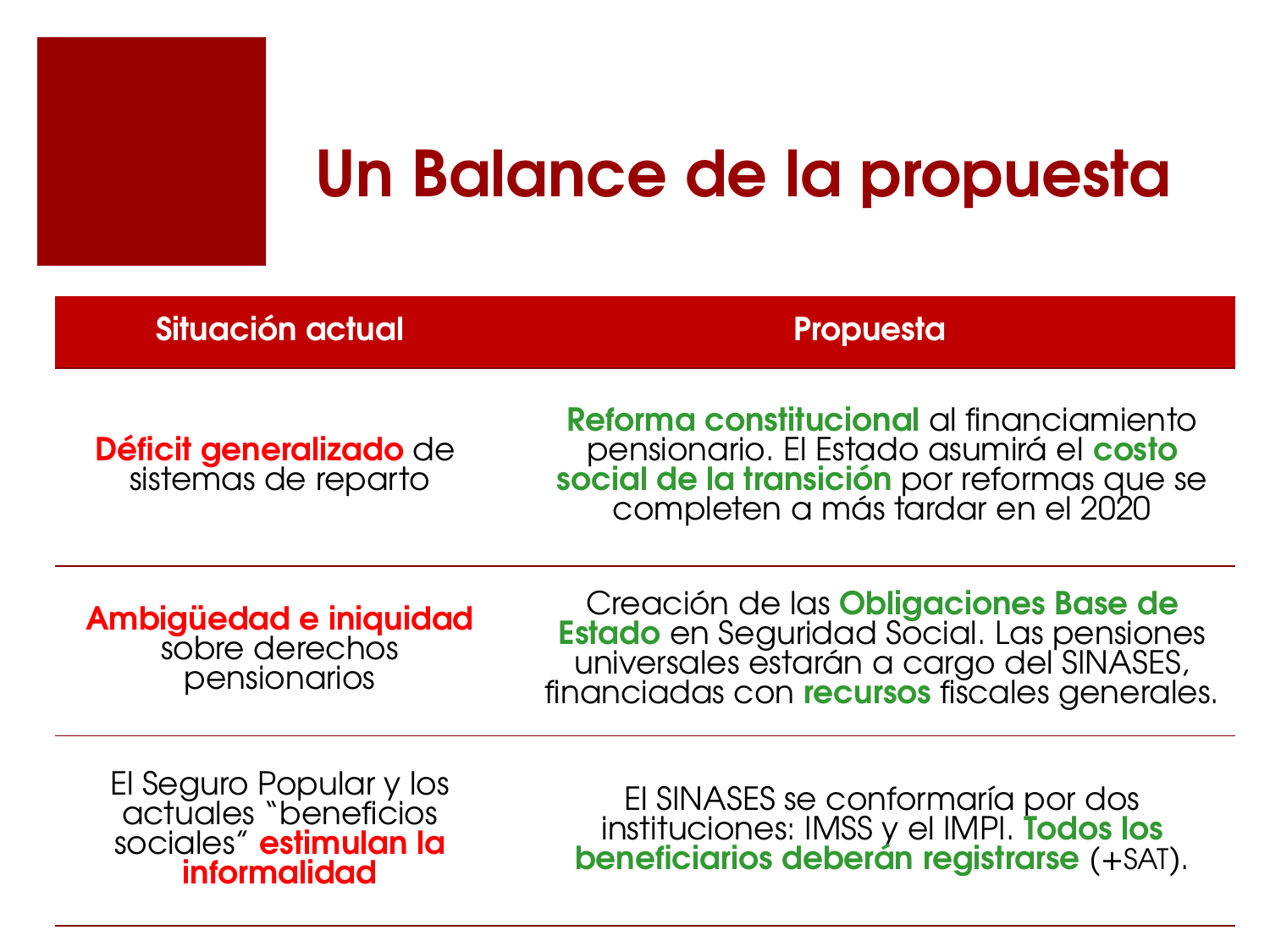

# Un Balance de la propuesta
| Situación actual | Propuesta |
| --- | --- |
| Déficit generalizado de sistemas de reparto | Reforma constitucional al financiamiento pensionario. El Estado asumirá el costo social de la transición por reformas que se completen a más tardar en el 2020 |
| Ambigüedad e iniquidad sobre derechos pensionarios | Creación de las Obligaciones Base de Estado en Seguridad Social. Las pensiones universales estarán a cargo del SINASES, financiadas con recursos fiscales generales. |
| El Seguro Popular y los actuales “beneficios sociales” estimulan la informalidad | El SINASES se conformaría por dos instituciones: IMSS y el IMPI. Todos los beneficiarios deberán registrarse (+SAT). |